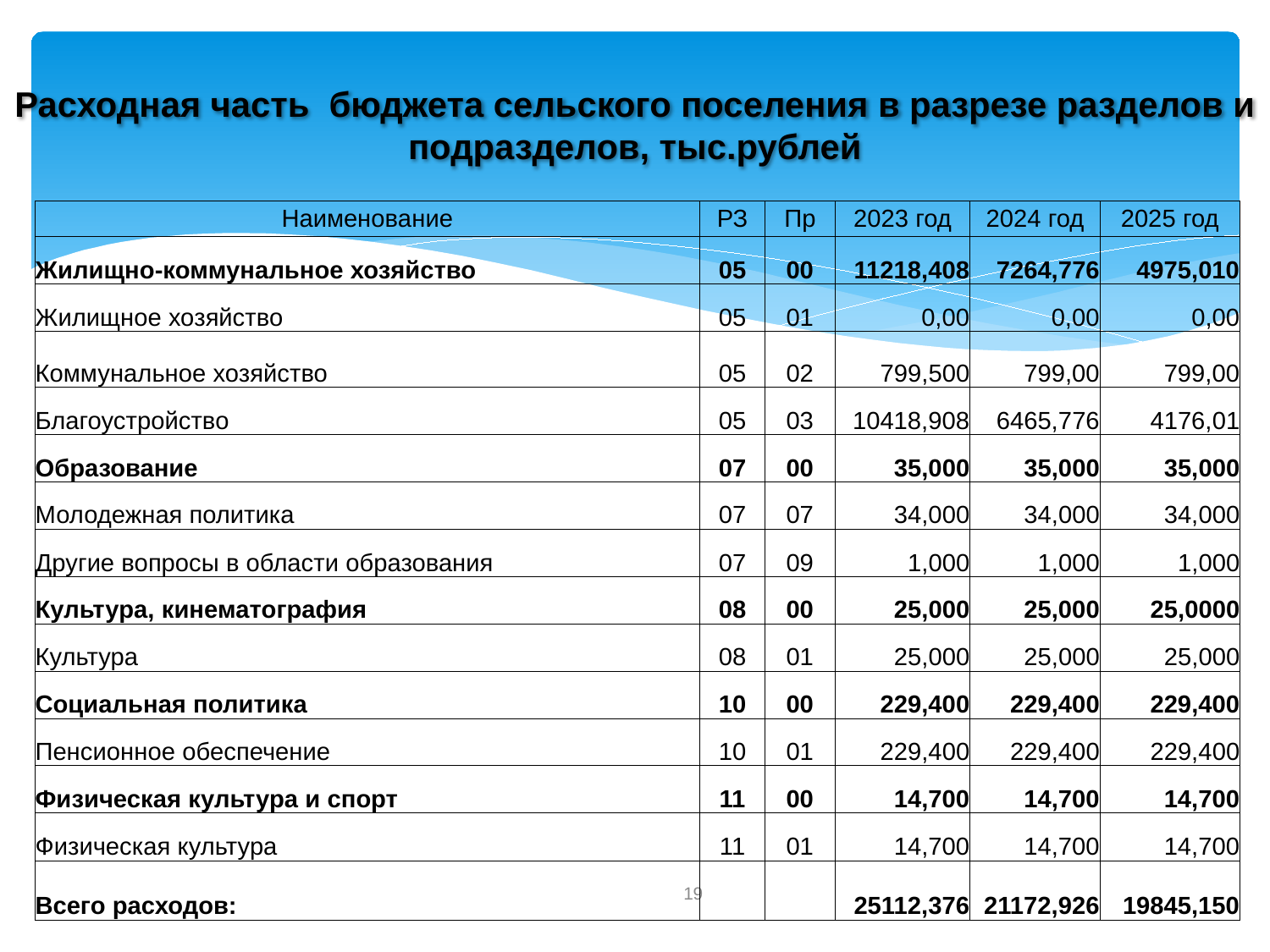

Расходная часть  бюджета сельского поселения в разрезе разделов и подразделов, тыс.рублей
| Наименование | РЗ | Пр | 2023 год | 2024 год | 2025 год |
| --- | --- | --- | --- | --- | --- |
| Жилищно-коммунальное хозяйство | 05 | 00 | 11218,408 | 7264,776 | 4975,010 |
| Жилищное хозяйство | 05 | 01 | 0,00 | 0,00 | 0,00 |
| Коммунальное хозяйство | 05 | 02 | 799,500 | 799,00 | 799,00 |
| Благоустройство | 05 | 03 | 10418,908 | 6465,776 | 4176,01 |
| Образование | 07 | 00 | 35,000 | 35,000 | 35,000 |
| Молодежная политика | 07 | 07 | 34,000 | 34,000 | 34,000 |
| Другие вопросы в области образования | 07 | 09 | 1,000 | 1,000 | 1,000 |
| Культура, кинематография | 08 | 00 | 25,000 | 25,000 | 25,0000 |
| Культура | 08 | 01 | 25,000 | 25,000 | 25,000 |
| Социальная политика | 10 | 00 | 229,400 | 229,400 | 229,400 |
| Пенсионное обеспечение | 10 | 01 | 229,400 | 229,400 | 229,400 |
| Физическая культура и спорт | 11 | 00 | 14,700 | 14,700 | 14,700 |
| Физическая культура | 11 | 01 | 14,700 | 14,700 | 14,700 |
| Всего расходов: |  |  | 25112,376 | 21172,926 | 19845,150 |
19